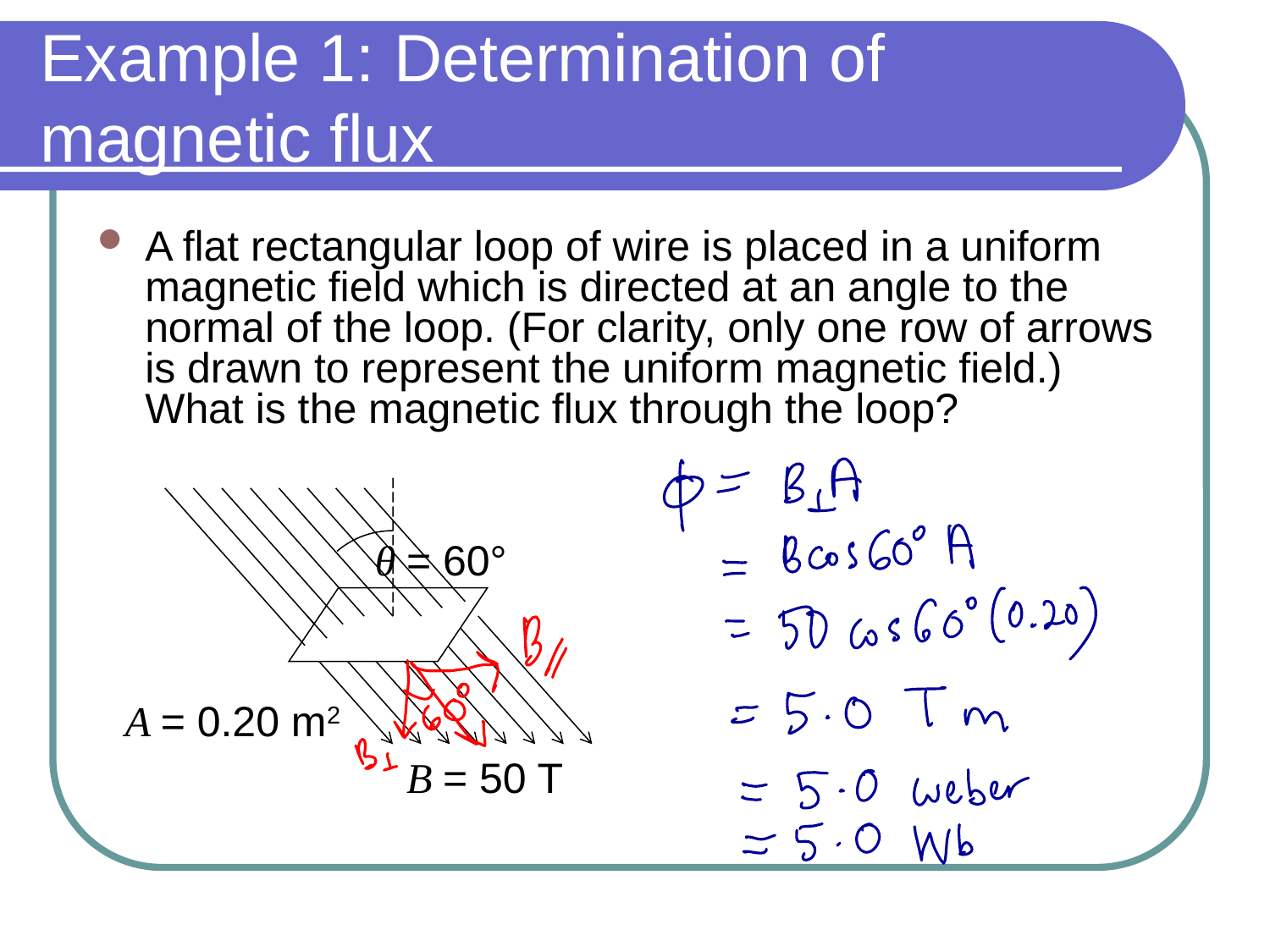

# Example 1: Determination of magnetic flux
A flat rectangular loop of wire is placed in a uniform magnetic field which is directed at an angle to the normal of the loop. (For clarity, only one row of arrows is drawn to represent the uniform magnetic field.) What is the magnetic flux through the loop?

θ = 60°

A = 0.20 m2
B = 50 T